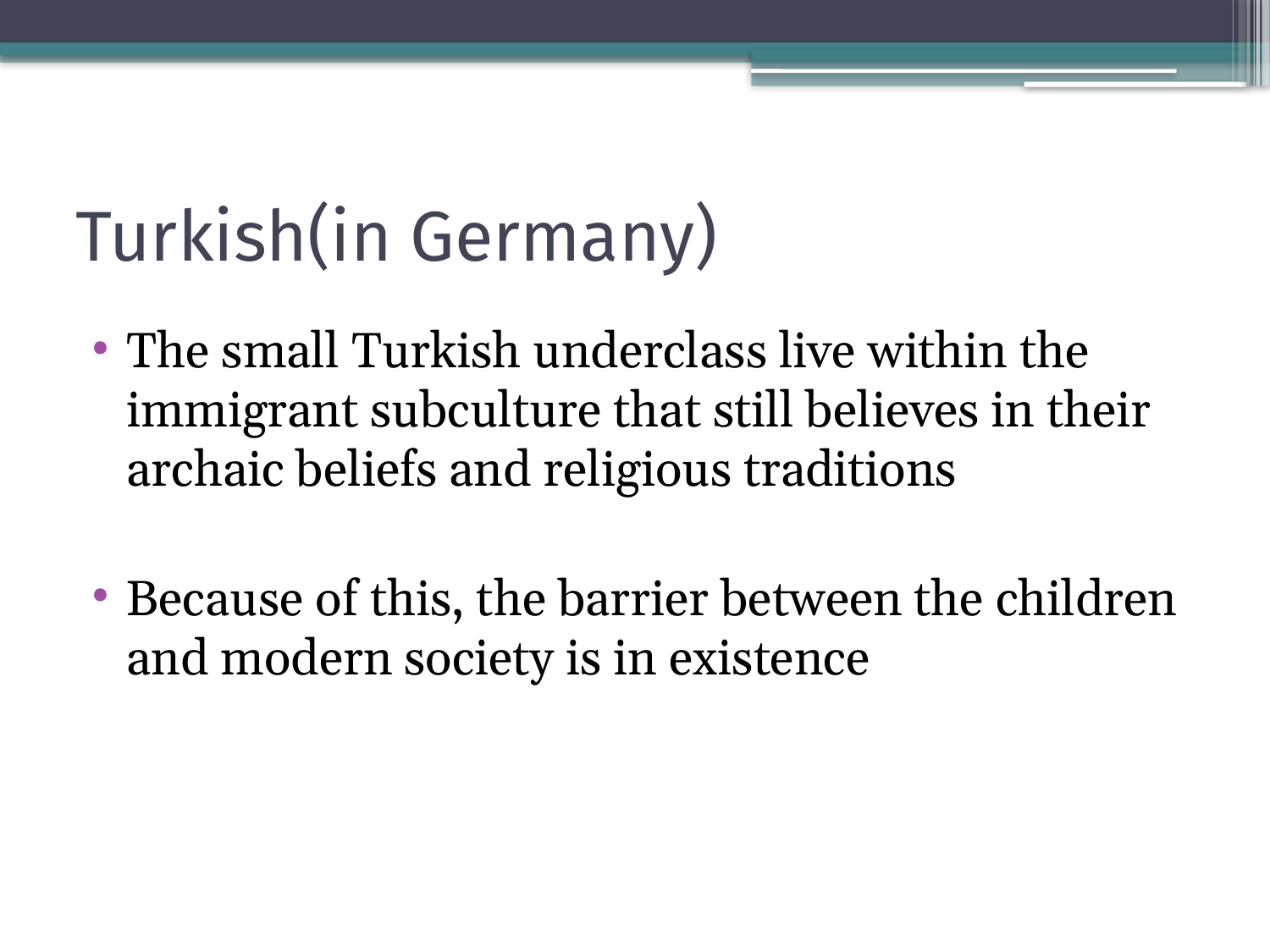

# Turkish(in Germany)
The small Turkish underclass live within the immigrant subculture that still believes in their archaic beliefs and religious traditions

Because of this, the barrier between the children and modern society is in existence